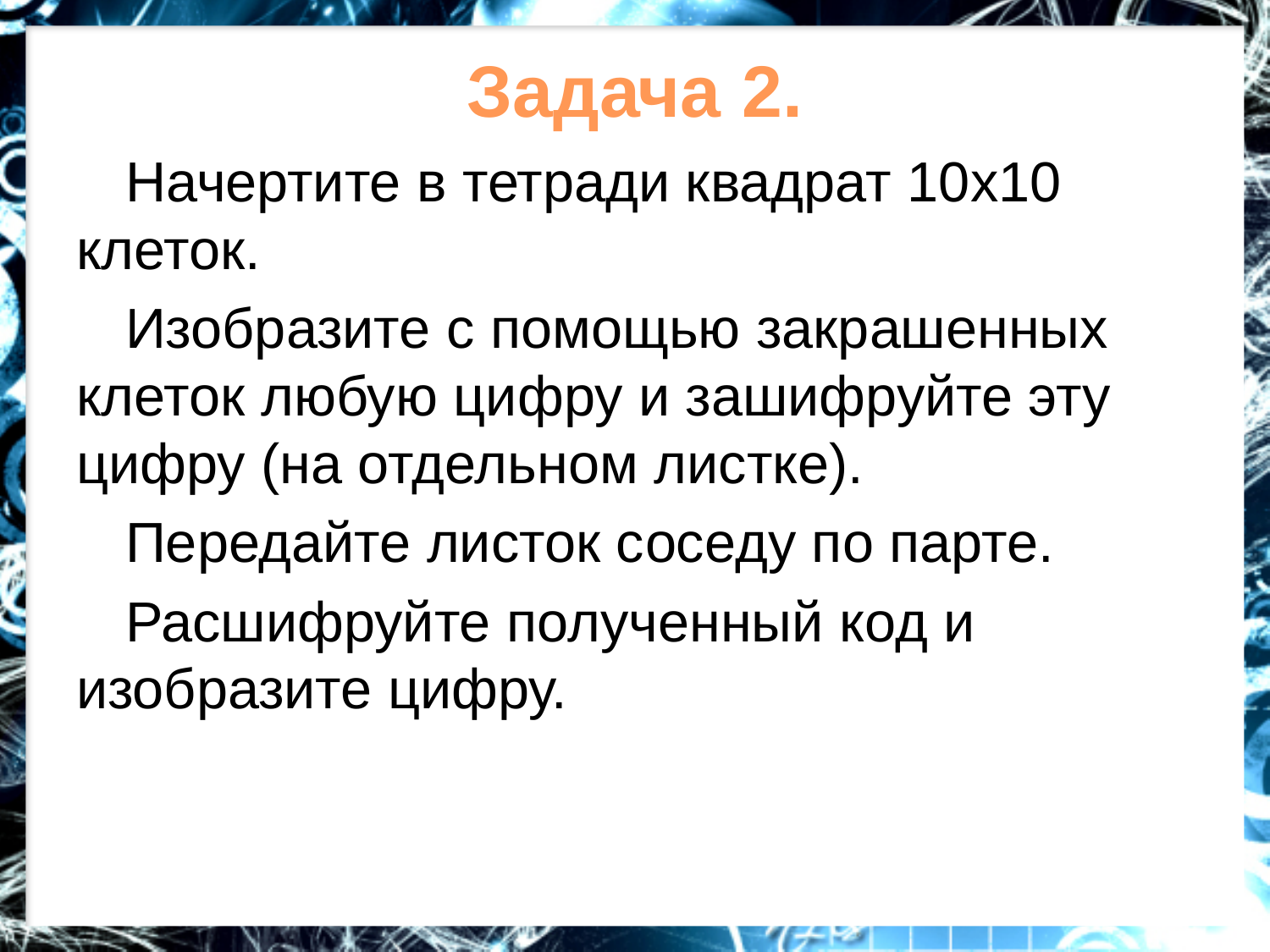

# Задача 2.
Начертите в тетради квадрат 10x10 клеток.
Изобразите с помощью закрашенных клеток любую цифру и зашифруйте эту цифру (на отдельном листке).
Передайте листок соседу по парте.
Расшифруйте полученный код и изобразите цифру.